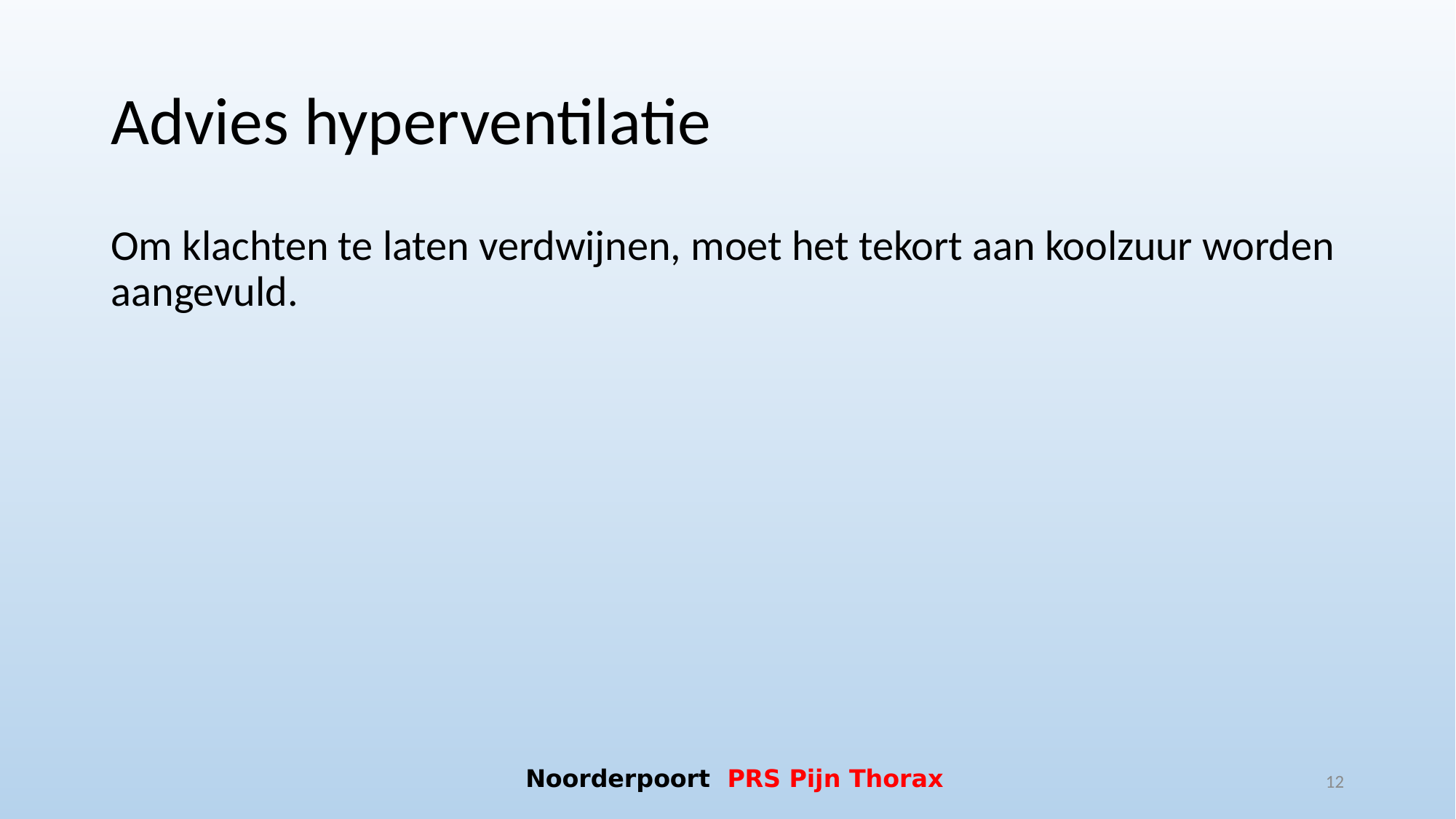

# Advies hyperventilatie
Om klachten te laten verdwijnen, moet het tekort aan koolzuur worden aangevuld.

Noorderpoort  PRS Pijn Thorax
12